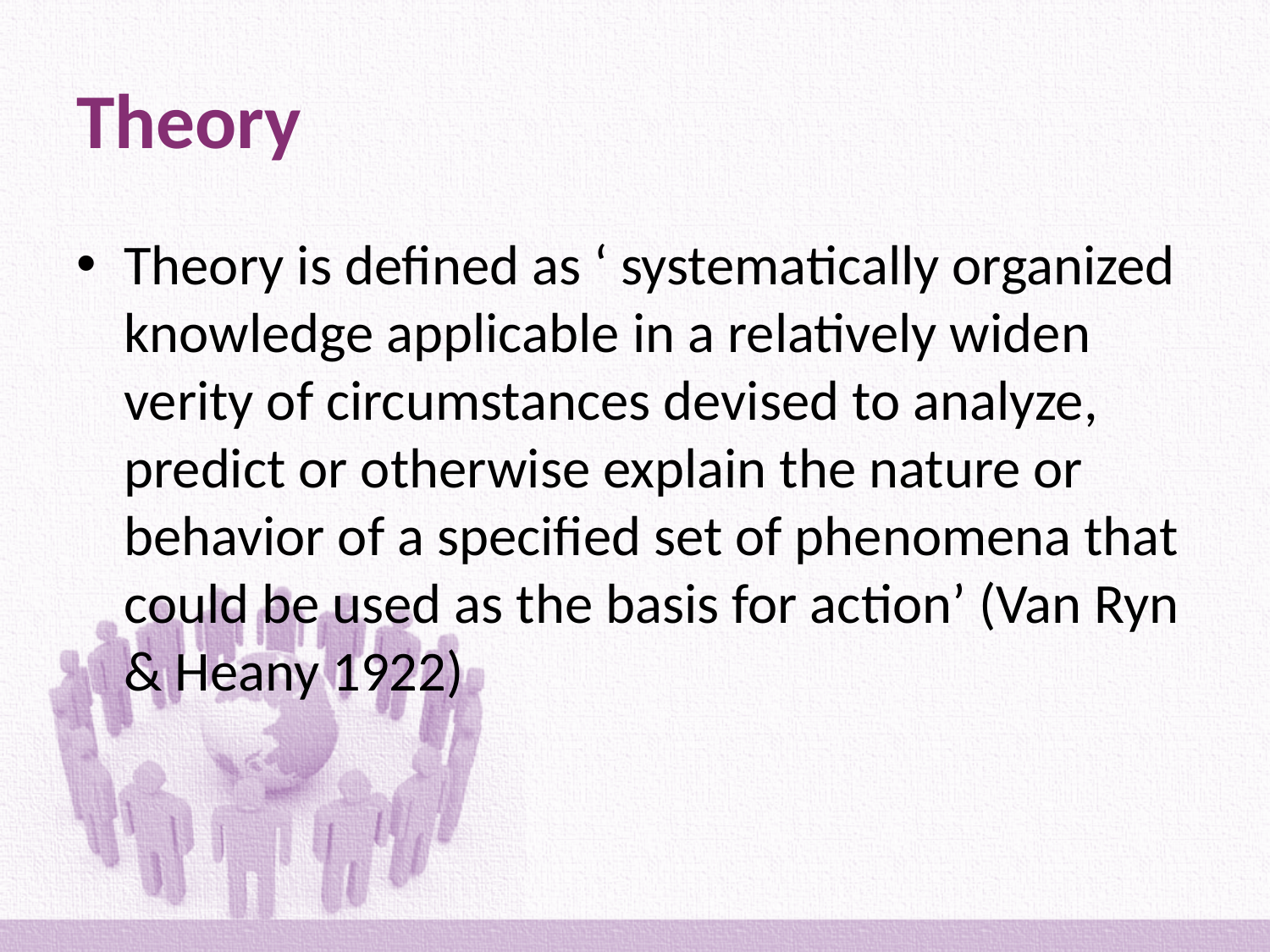

# Theory
Theory is defined as ‘ systematically organized knowledge applicable in a relatively widen verity of circumstances devised to analyze, predict or otherwise explain the nature or behavior of a specified set of phenomena that could be used as the basis for action’ (Van Ryn & Heany 1922)